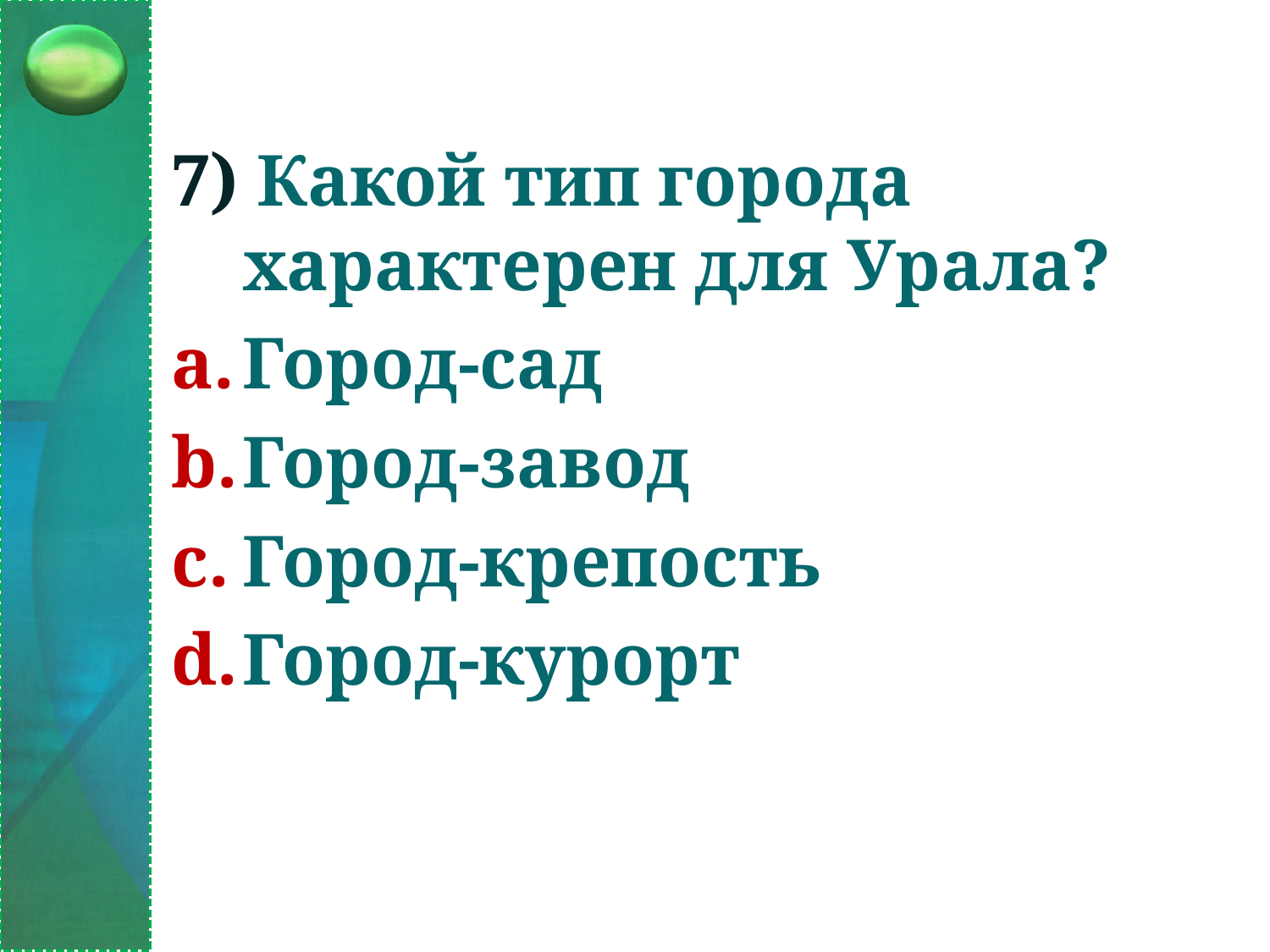

7) Какой тип города характерен для Урала?
Город-сад
Город-завод
Город-крепость
Город-курорт